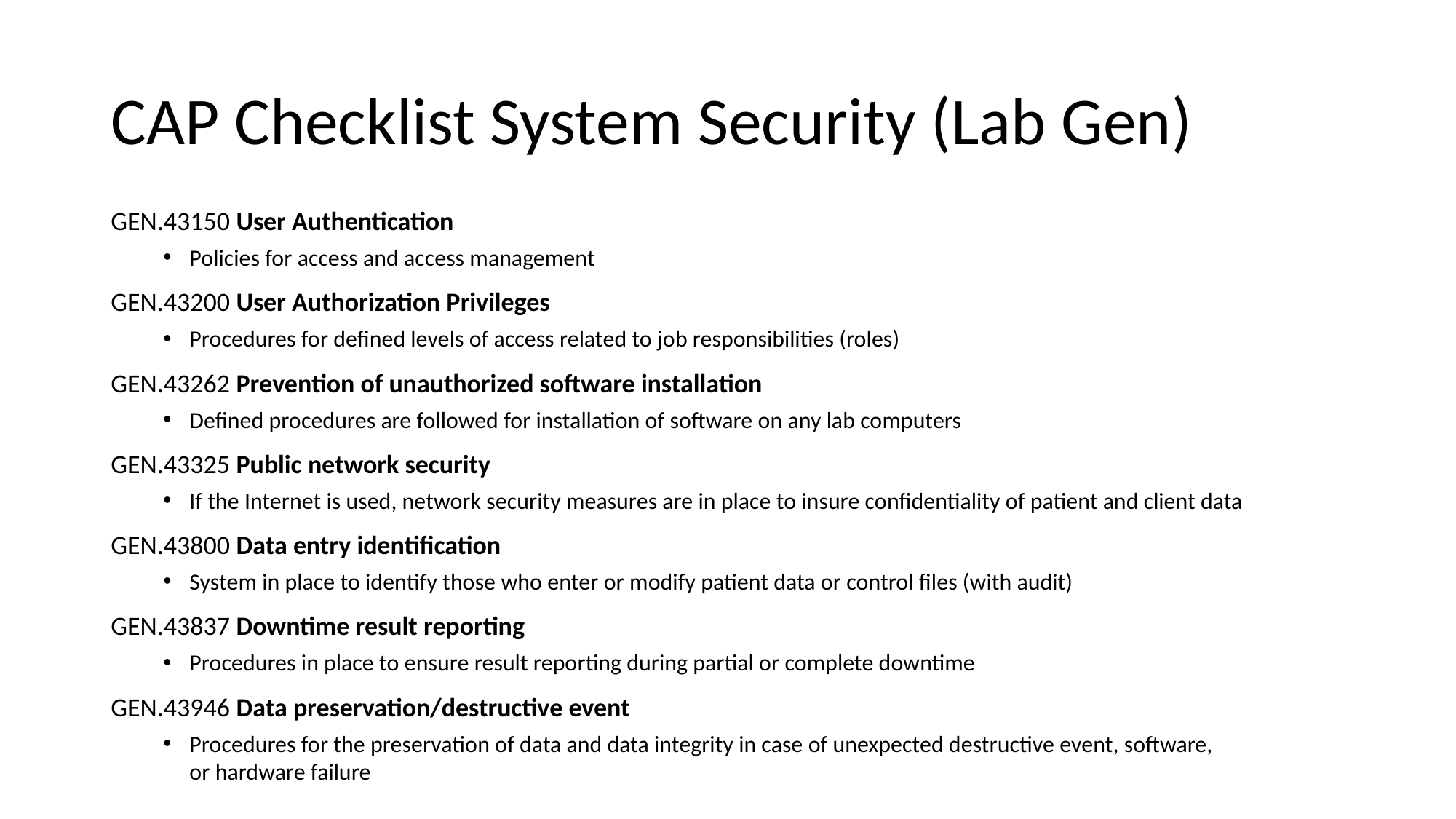

# CAP Checklist System Security (Lab Gen)
GEN.43150 User Authentication
Policies for access and access management
GEN.43200 User Authorization Privileges
Procedures for defined levels of access related to job responsibilities (roles)
GEN.43262 Prevention of unauthorized software installation
Defined procedures are followed for installation of software on any lab computers
GEN.43325 Public network security
If the Internet is used, network security measures are in place to insure confidentiality of patient and client data
GEN.43800 Data entry identification
System in place to identify those who enter or modify patient data or control files (with audit)
GEN.43837 Downtime result reporting
Procedures in place to ensure result reporting during partial or complete downtime
GEN.43946 Data preservation/destructive event
Procedures for the preservation of data and data integrity in case of unexpected destructive event, software,
or hardware failure